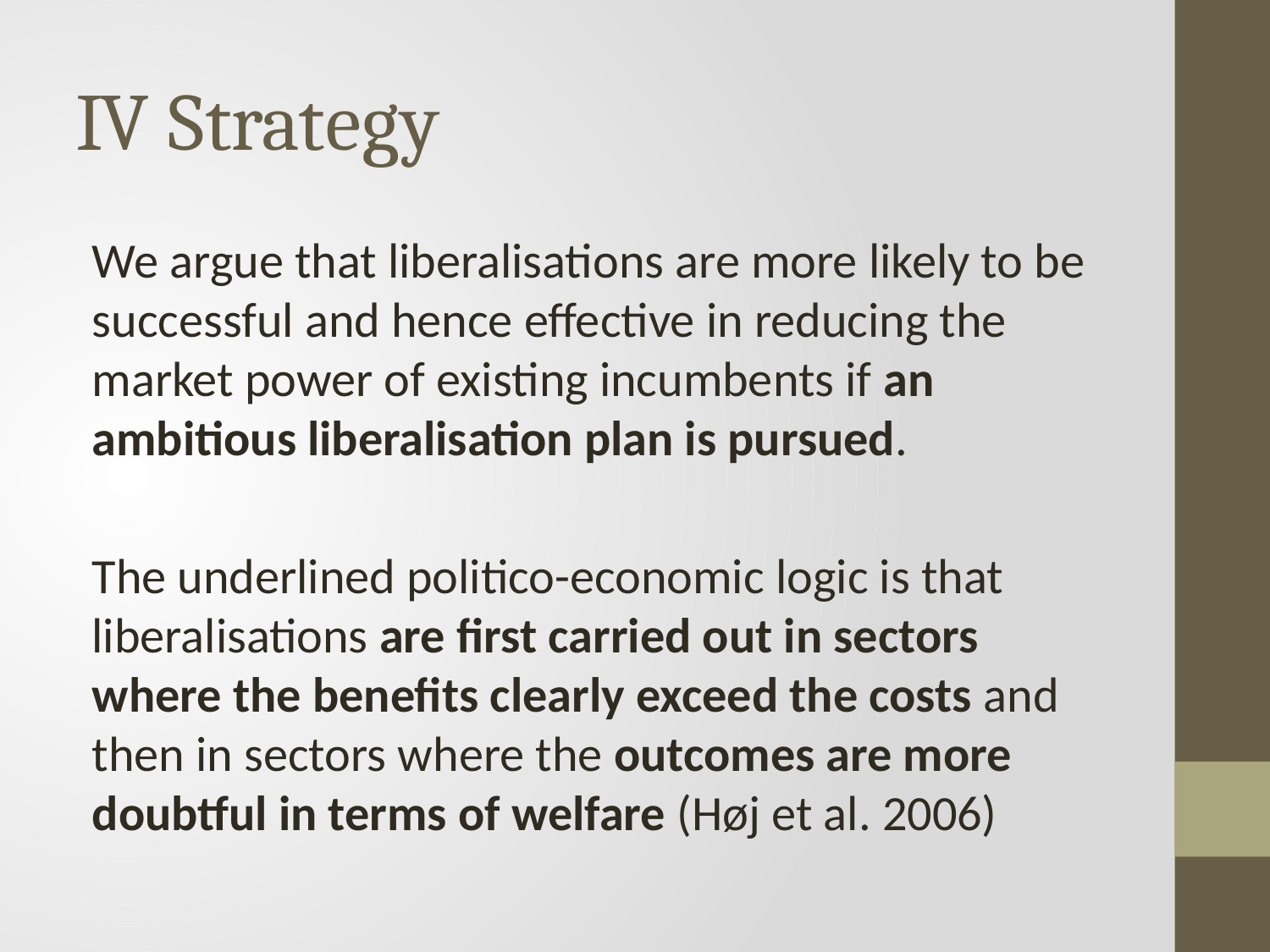

# IV Strategy
We argue that liberalisations are more likely to be successful and hence effective in reducing the market power of existing incumbents if an ambitious liberalisation plan is pursued.

The underlined politico-economic logic is that liberalisations are first carried out in sectors where the benefits clearly exceed the costs and then in sectors where the outcomes are more doubtful in terms of welfare (Høj et al. 2006)